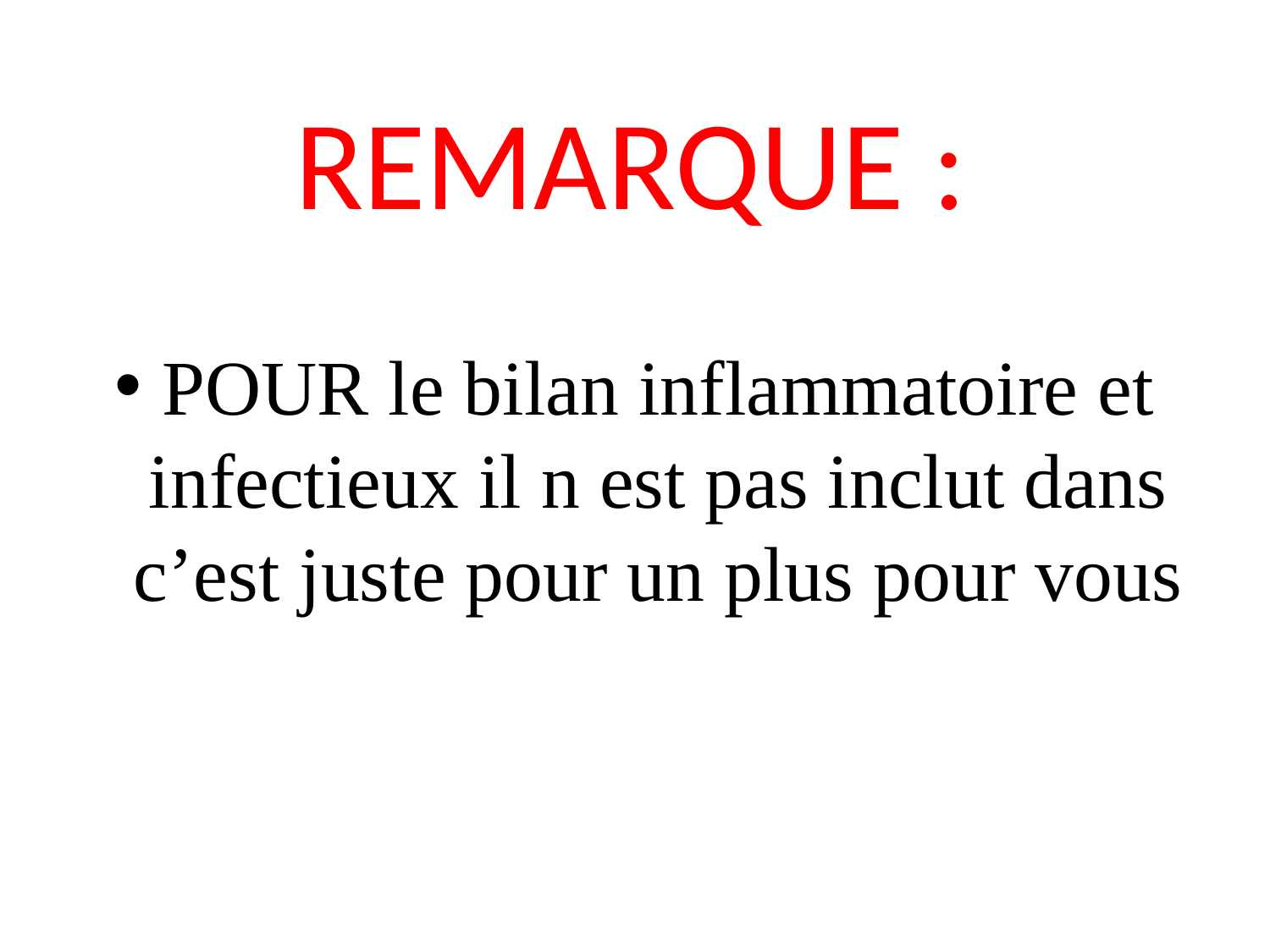

# REMARQUE :

POUR le bilan inflammatoire et infectieux il n est pas inclut dans c’est juste pour un plus pour vous